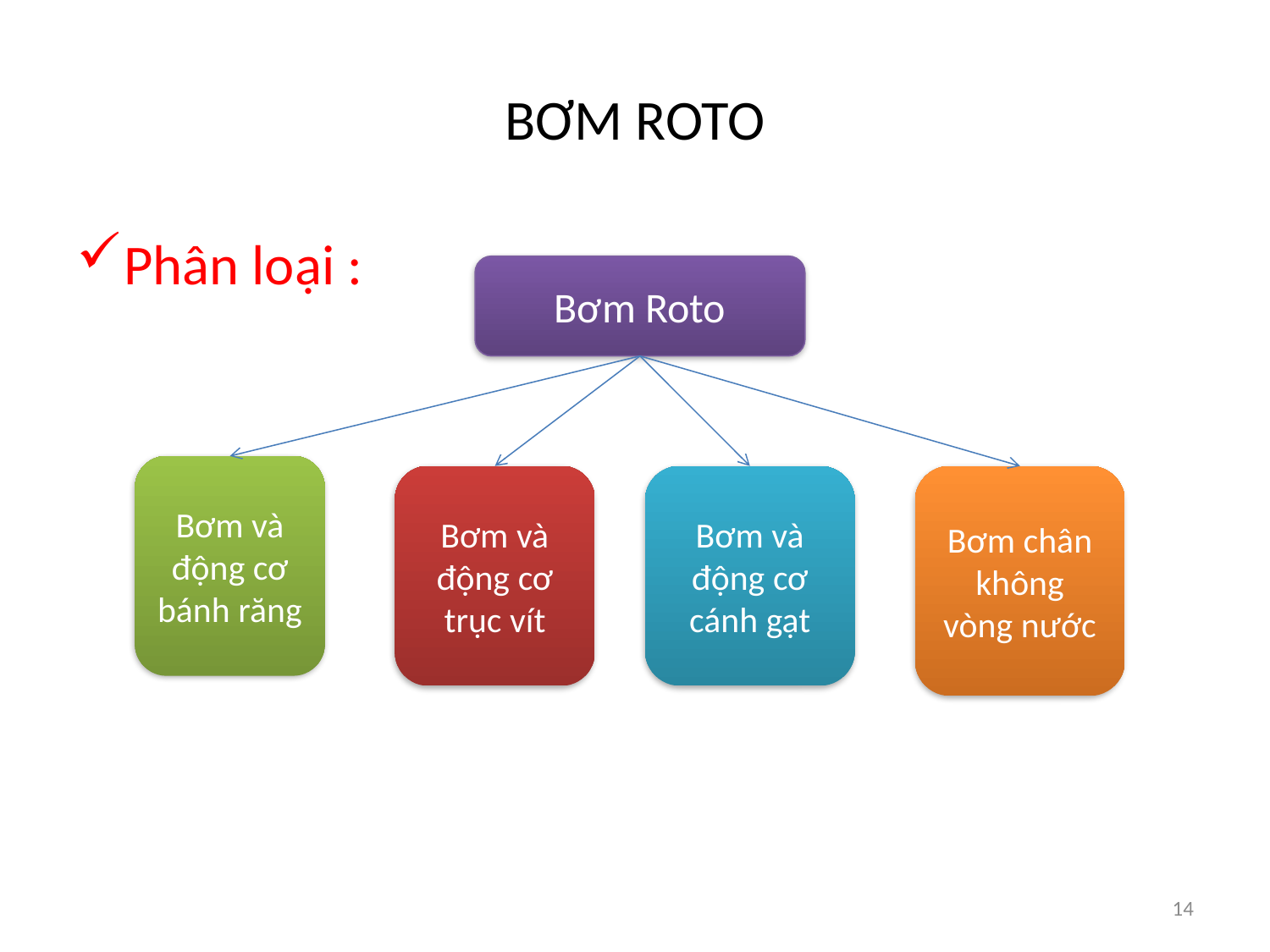

# BƠM ROTO
Phân loại :

Bơm Roto
Bơm và động cơ bánh răng
Bơm và động cơ trục vít
Bơm và động cơ cánh gạt
Bơm chân không vòng nước
14